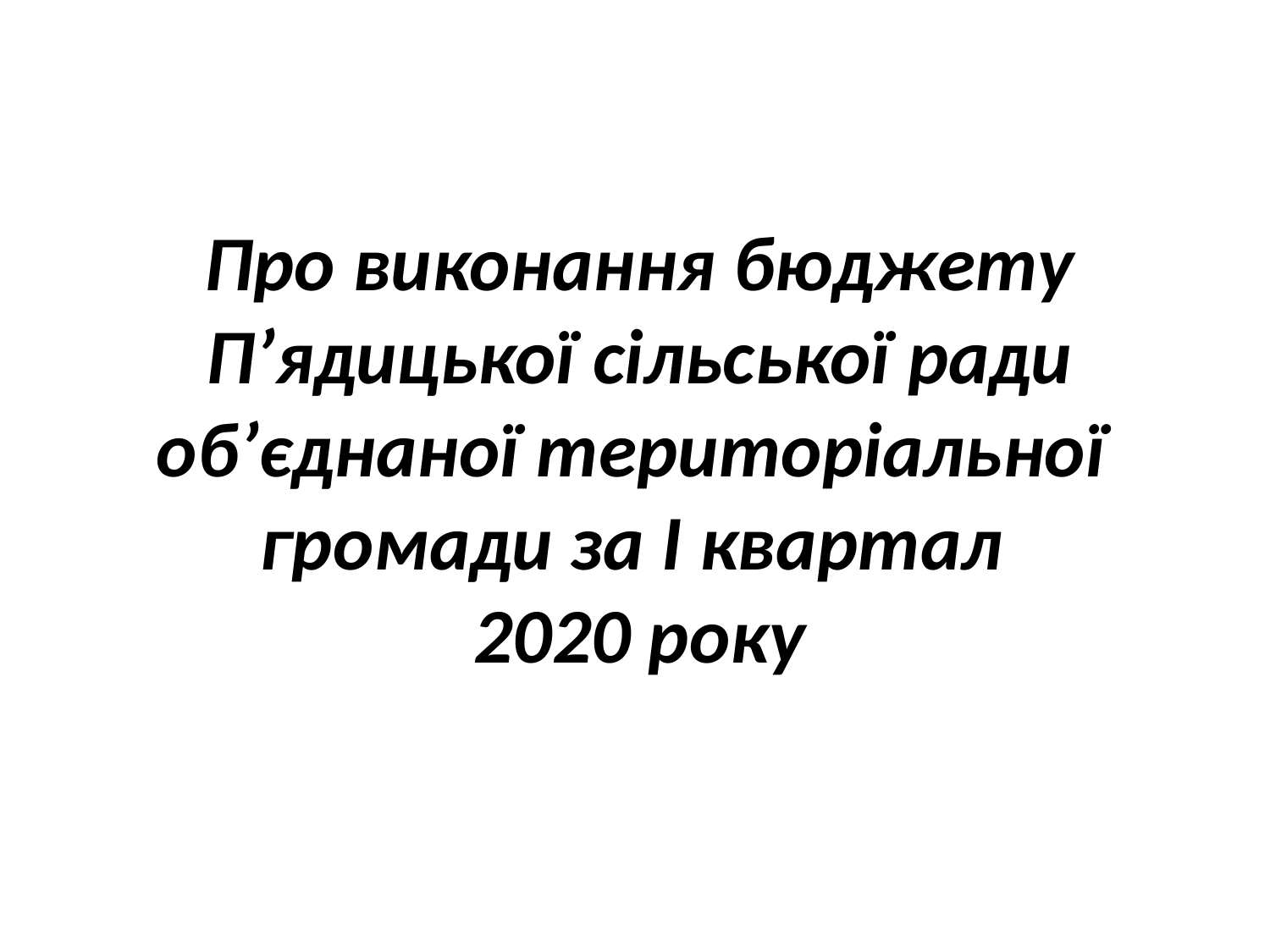

# Про виконання бюджету П’ядицької сільської ради об’єднаної територіальної громади за І квартал 2020 року